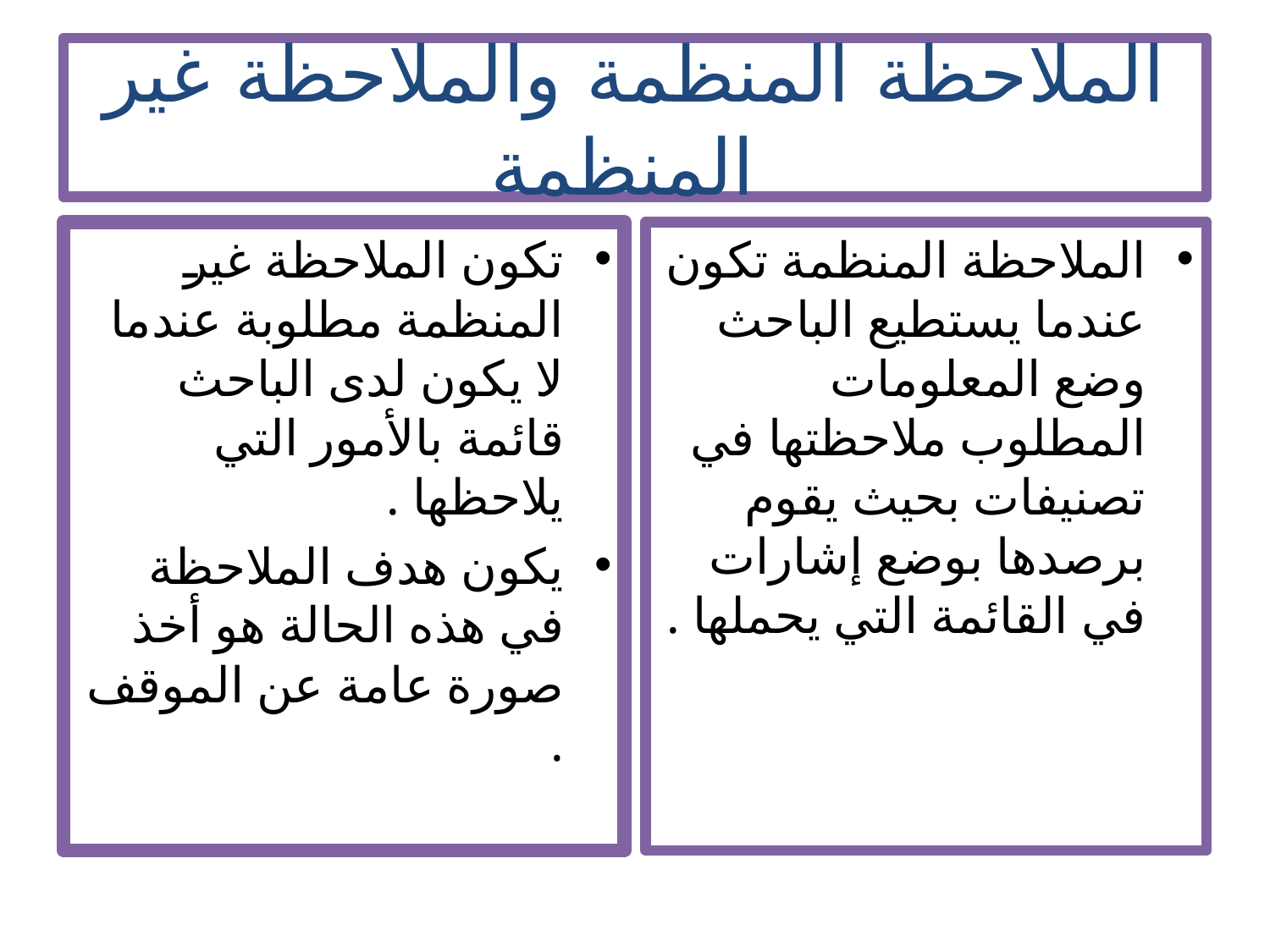

# الملاحظة المنظمة والملاحظة غير المنظمة
تكون الملاحظة غير المنظمة مطلوبة عندما لا يكون لدى الباحث قائمة بالأمور التي يلاحظها .
يكون هدف الملاحظة في هذه الحالة هو أخذ صورة عامة عن الموقف .

الملاحظة المنظمة تكون عندما يستطيع الباحث وضع المعلومات المطلوب ملاحظتها في تصنيفات بحيث يقوم برصدها بوضع إشارات في القائمة التي يحملها .